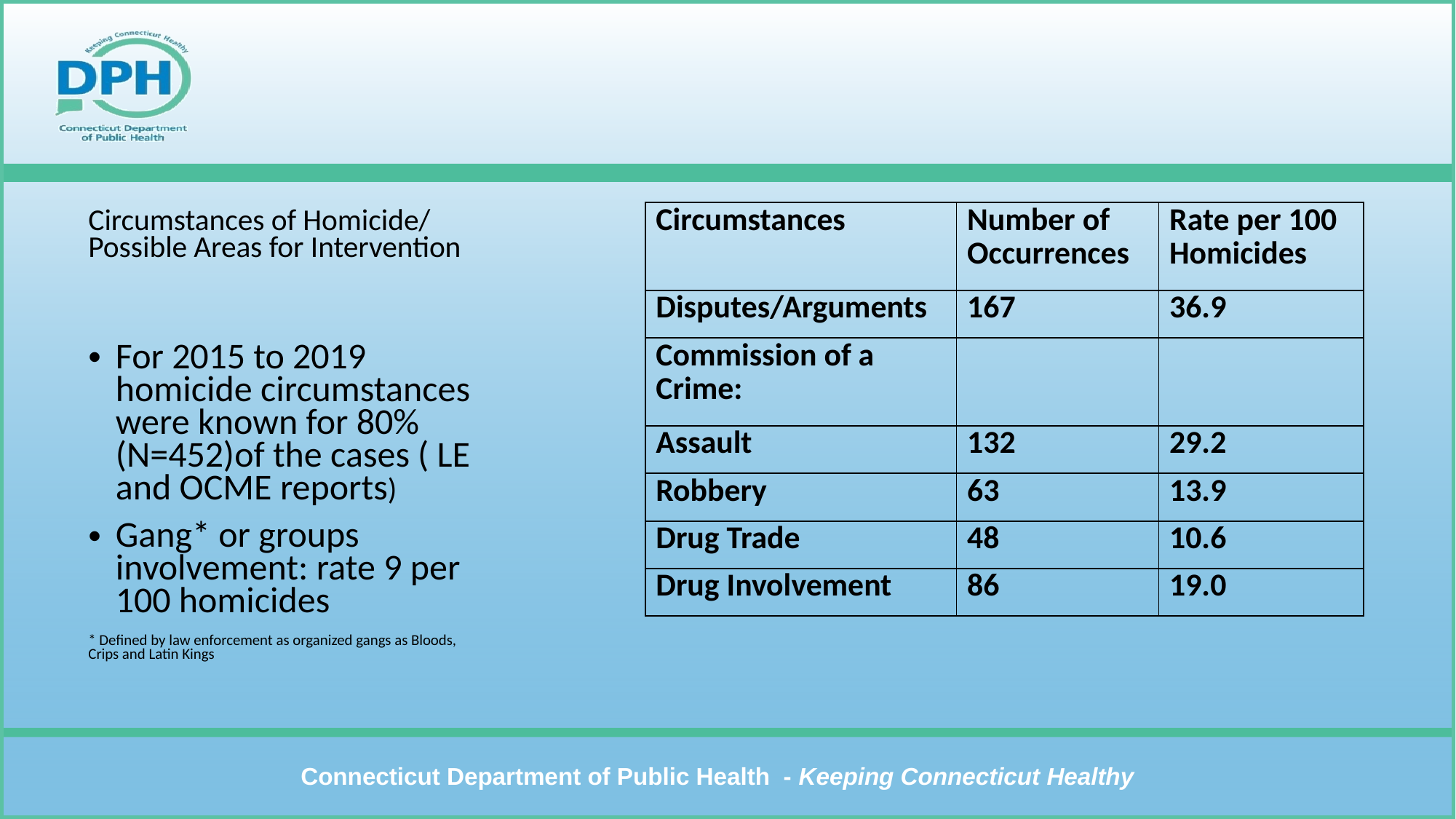

# Circumstances of Homicide/ Possible Areas for Intervention
| Circumstances | Number of Occurrences | Rate per 100 Homicides |
| --- | --- | --- |
| Disputes/Arguments | 167 | 36.9 |
| Commission of a Crime: |  |  |
| Assault | 132 | 29.2 |
| Robbery | 63 | 13.9 |
| Drug Trade | 48 | 10.6 |
| Drug Involvement | 86 | 19.0 |

For 2015 to 2019 homicide circumstances were known for 80% (N=452)of the cases ( LE and OCME reports)
Gang* or groups involvement: rate 9 per 100 homicides
* Defined by law enforcement as organized gangs as Bloods, Crips and Latin Kings